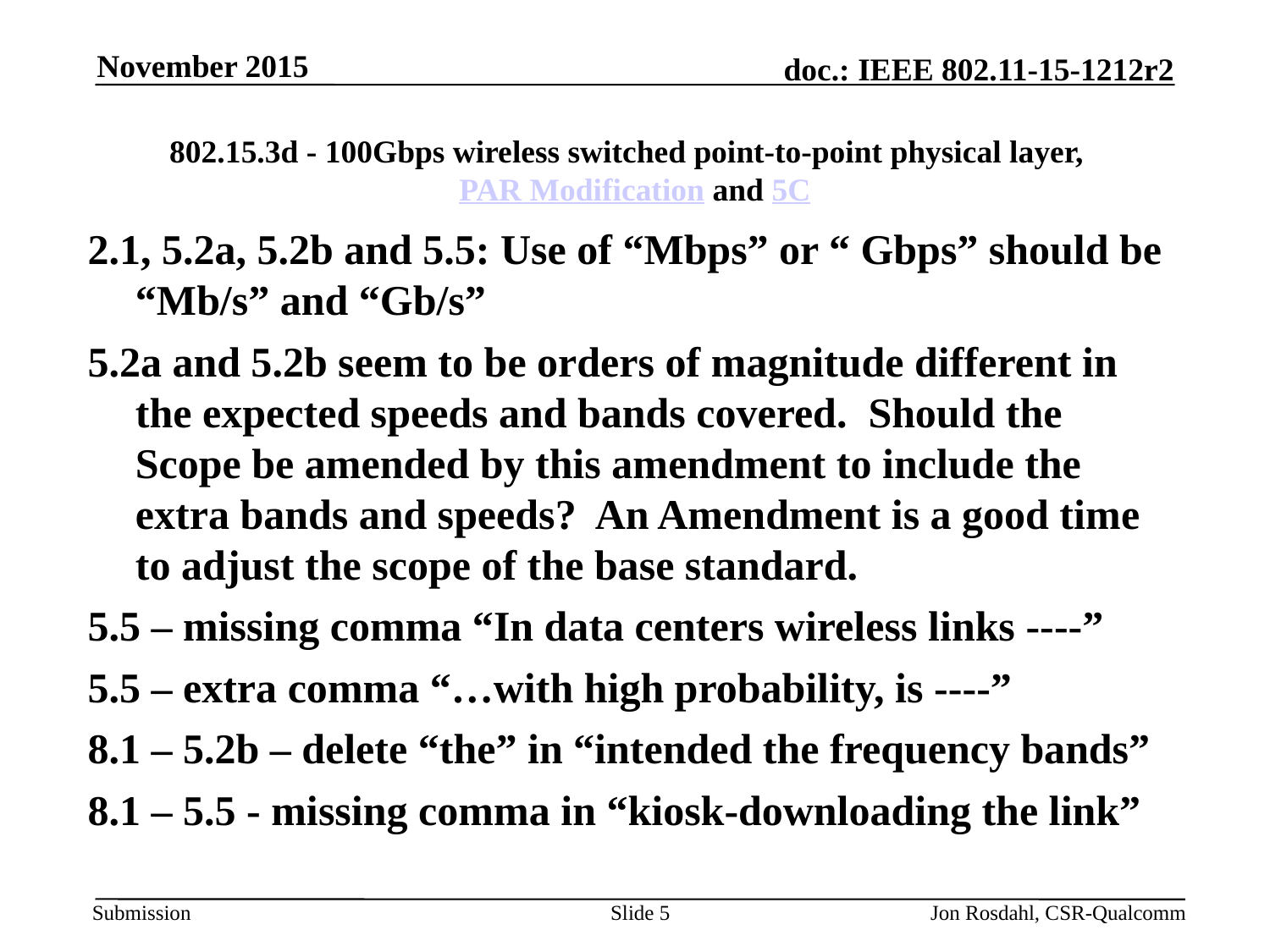

November 2015
# 802.15.3d - 100Gbps wireless switched point-to-point physical layer,  PAR Modification and 5C
2.1, 5.2a, 5.2b and 5.5: Use of “Mbps” or “ Gbps” should be “Mb/s” and “Gb/s”
5.2a and 5.2b seem to be orders of magnitude different in the expected speeds and bands covered.  Should the Scope be amended by this amendment to include the extra bands and speeds?  An Amendment is a good time to adjust the scope of the base standard.
5.5 – missing comma “In data centers wireless links ----”
5.5 – extra comma “…with high probability, is ----”
8.1 – 5.2b – delete “the” in “intended the frequency bands”
8.1 – 5.5 - missing comma in “kiosk-downloading the link”

Slide 5
Jon Rosdahl, CSR-Qualcomm